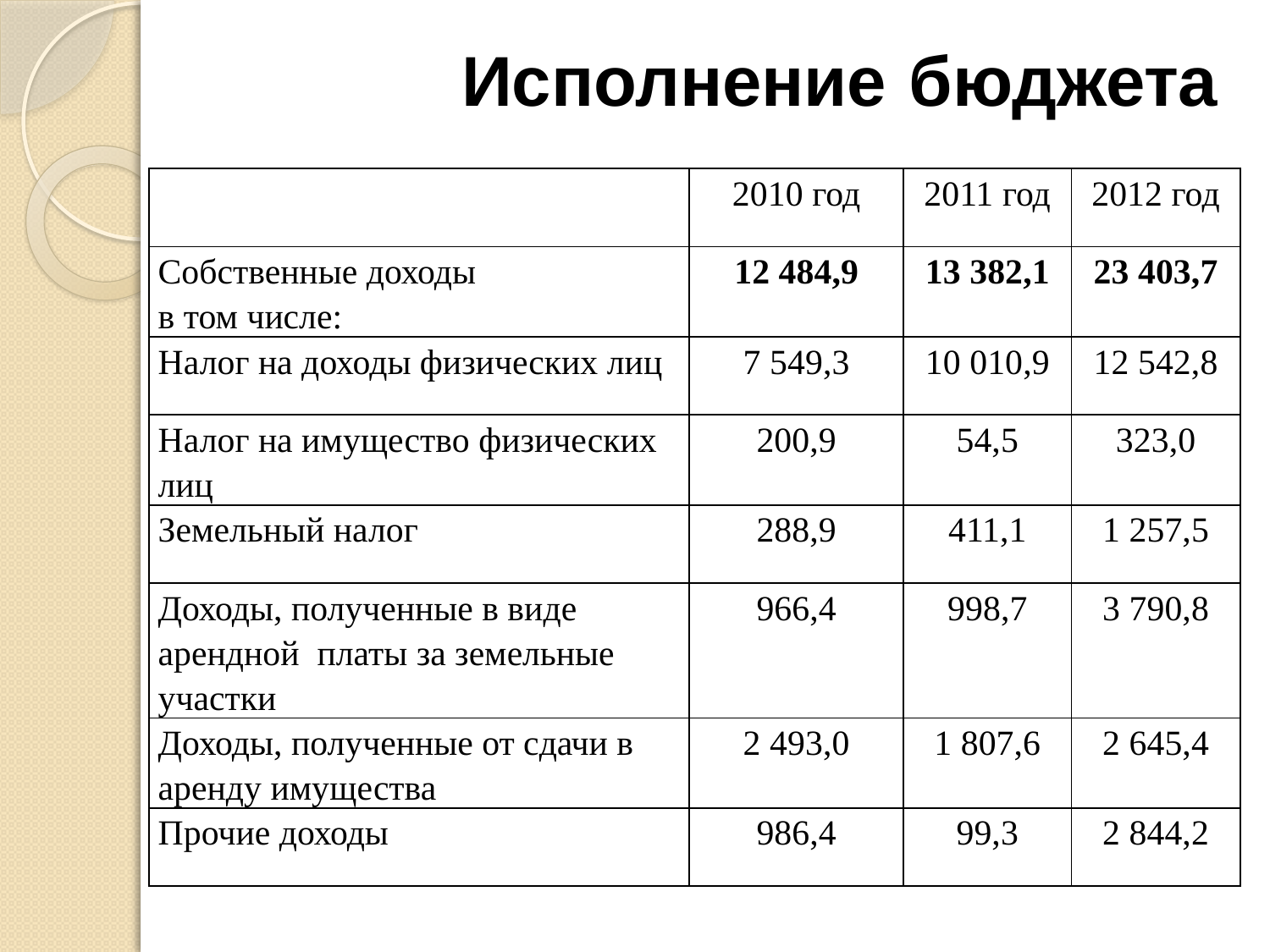

Исполнение бюджета
|  | 2010 год | 2011 год | 2012 год |
| --- | --- | --- | --- |
| Собственные доходы в том числе: | 12 484,9 | 13 382,1 | 23 403,7 |
| Налог на доходы физических лиц | 7 549,3 | 10 010,9 | 12 542,8 |
| Налог на имущество физических лиц | 200,9 | 54,5 | 323,0 |
| Земельный налог | 288,9 | 411,1 | 1 257,5 |
| Доходы, полученные в виде арендной платы за земельные участки | 966,4 | 998,7 | 3 790,8 |
| Доходы, полученные от сдачи в аренду имущества | 2 493,0 | 1 807,6 | 2 645,4 |
| Прочие доходы | 986,4 | 99,3 | 2 844,2 |